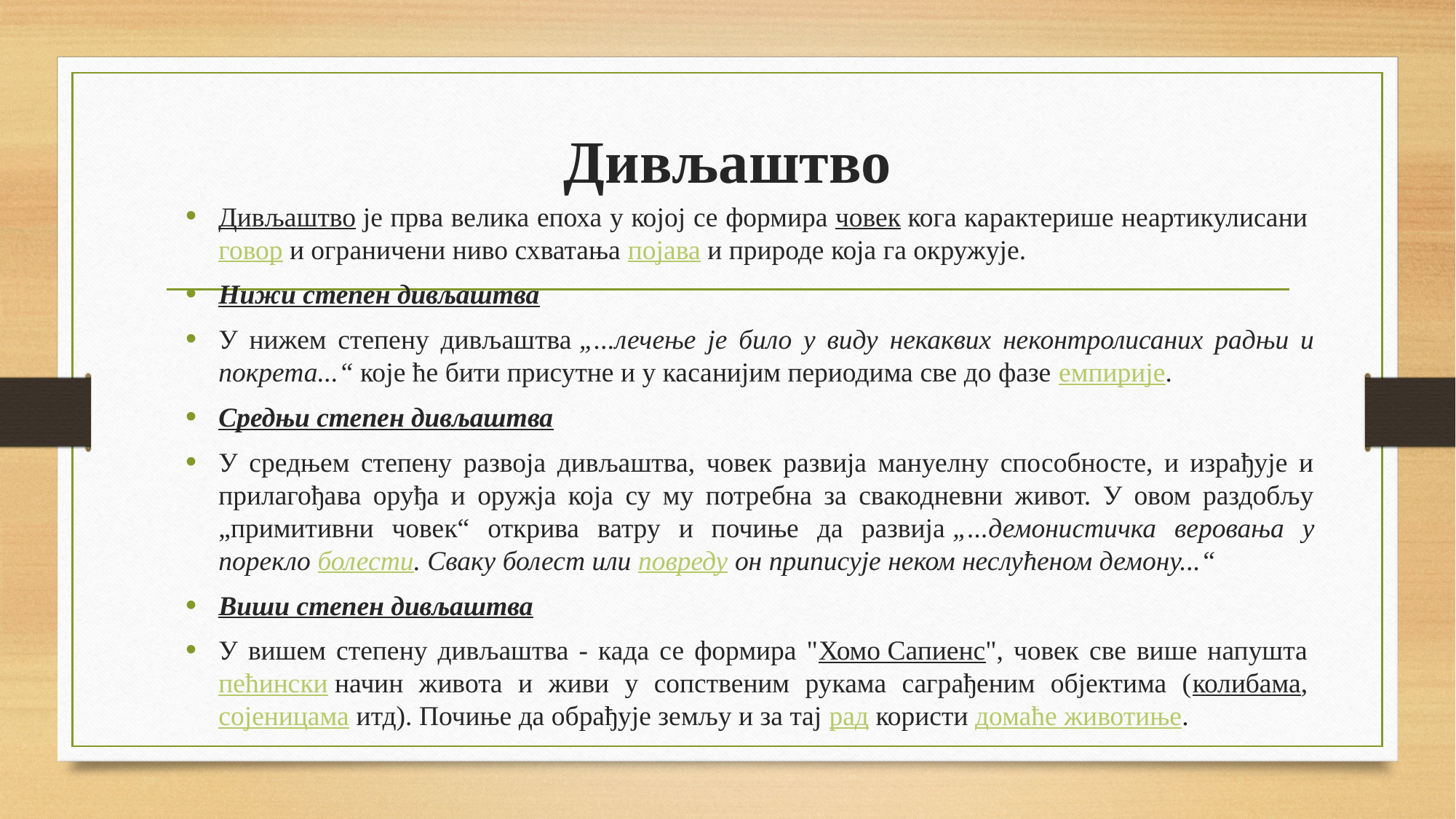

# Дивљаштво
Дивљаштво је прва велика епоха у којој се формира човек кога карактерише неартикулисани говор и ограничени ниво схватања појава и природе која га окружује.
Нижи степен дивљаштва
У нижем степену дивљаштва „...лечење је било у виду некаквих неконтролисаних радњи и покрета...“ које ће бити присутне и у касанијим периодима све до фазе емпирије.
Средњи степен дивљаштва
У средњем степену развоја дивљаштва, човек развија мануелну способносте, и израђује и прилагођава оруђа и оружја која су му потребна за свакодневни живот. У овом раздобљу „примитивни човек“ открива ватру и почиње да развија „...демонистичка веровања у порекло болести. Сваку болест или повреду он приписује неком неслућеном демону...“
Виши степен дивљаштва
У вишем степену дивљаштва - када се формира "Хомо Сапиенс", човек све више напушта пећински начин живота и живи у сопственим рукама саграђеним објектима (колибама, сојеницама итд). Почиње да обрађује земљу и за тај рад користи домаће животиње.